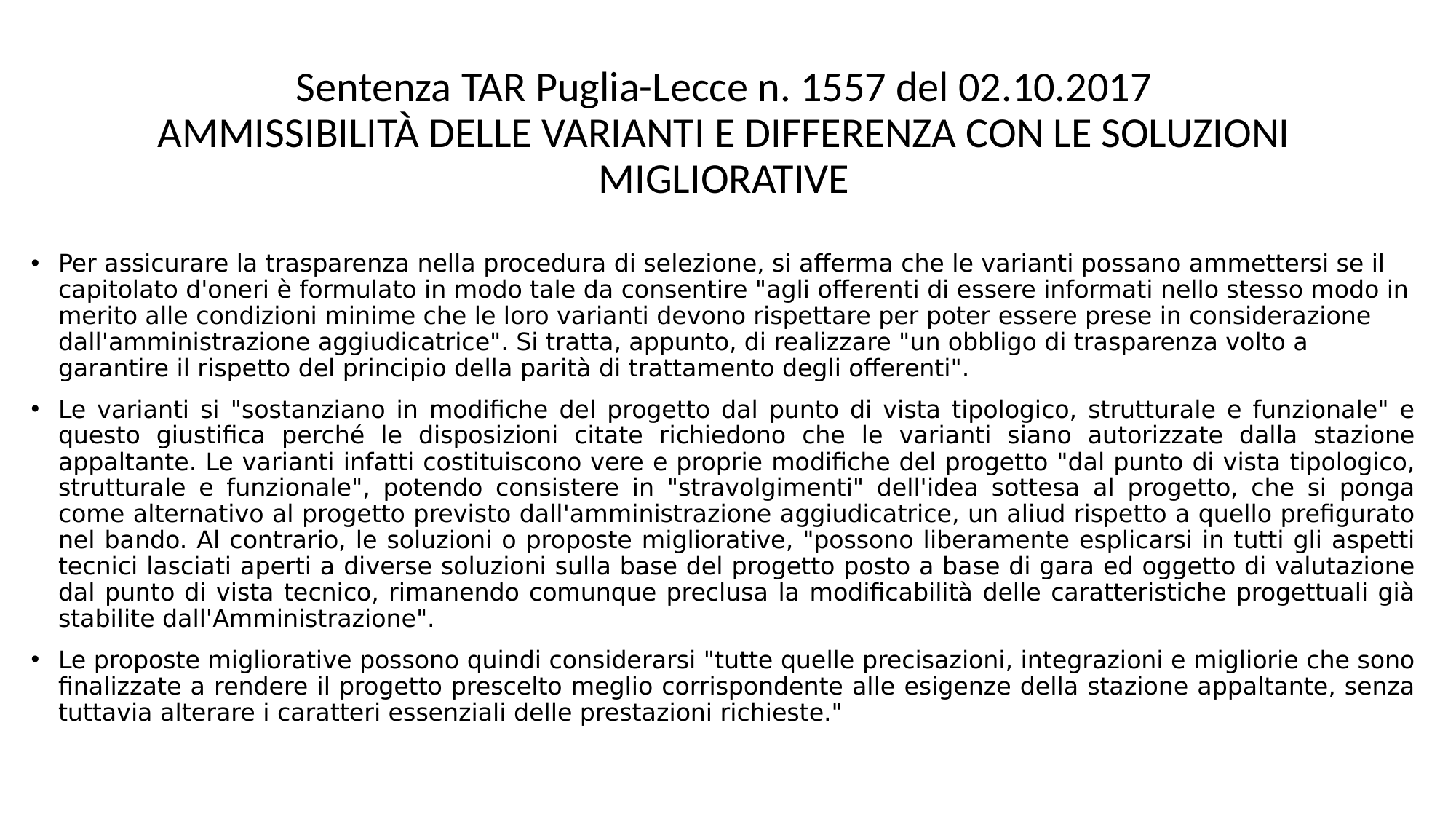

# Sentenza TAR Puglia-Lecce n. 1557 del 02.10.2017 AMMISSIBILITÀ DELLE VARIANTI E DIFFERENZA CON LE SOLUZIONI MIGLIORATIVE
Per assicurare la trasparenza nella procedura di selezione, si afferma che le varianti possano ammettersi se il capitolato d'oneri è formulato in modo tale da consentire "agli offerenti di essere informati nello stesso modo in merito alle condizioni minime che le loro varianti devono rispettare per poter essere prese in considerazione dall'amministrazione aggiudicatrice". Si tratta, appunto, di realizzare "un obbligo di trasparenza volto a garantire il rispetto del principio della parità di trattamento degli offerenti".
Le varianti si "sostanziano in modifiche del progetto dal punto di vista tipologico, strutturale e funzionale" e questo giustifica perché le disposizioni citate richiedono che le varianti siano autorizzate dalla stazione appaltante. Le varianti infatti costituiscono vere e proprie modifiche del progetto "dal punto di vista tipologico, strutturale e funzionale", potendo consistere in "stravolgimenti" dell'idea sottesa al progetto, che si ponga come alternativo al progetto previsto dall'amministrazione aggiudicatrice, un aliud rispetto a quello prefigurato nel bando. Al contrario, le soluzioni o proposte migliorative, "possono liberamente esplicarsi in tutti gli aspetti tecnici lasciati aperti a diverse soluzioni sulla base del progetto posto a base di gara ed oggetto di valutazione dal punto di vista tecnico, rimanendo comunque preclusa la modificabilità delle caratteristiche progettuali già stabilite dall'Amministrazione".
Le proposte migliorative possono quindi considerarsi "tutte quelle precisazioni, integrazioni e migliorie che sono finalizzate a rendere il progetto prescelto meglio corrispondente alle esigenze della stazione appaltante, senza tuttavia alterare i caratteri essenziali delle prestazioni richieste."